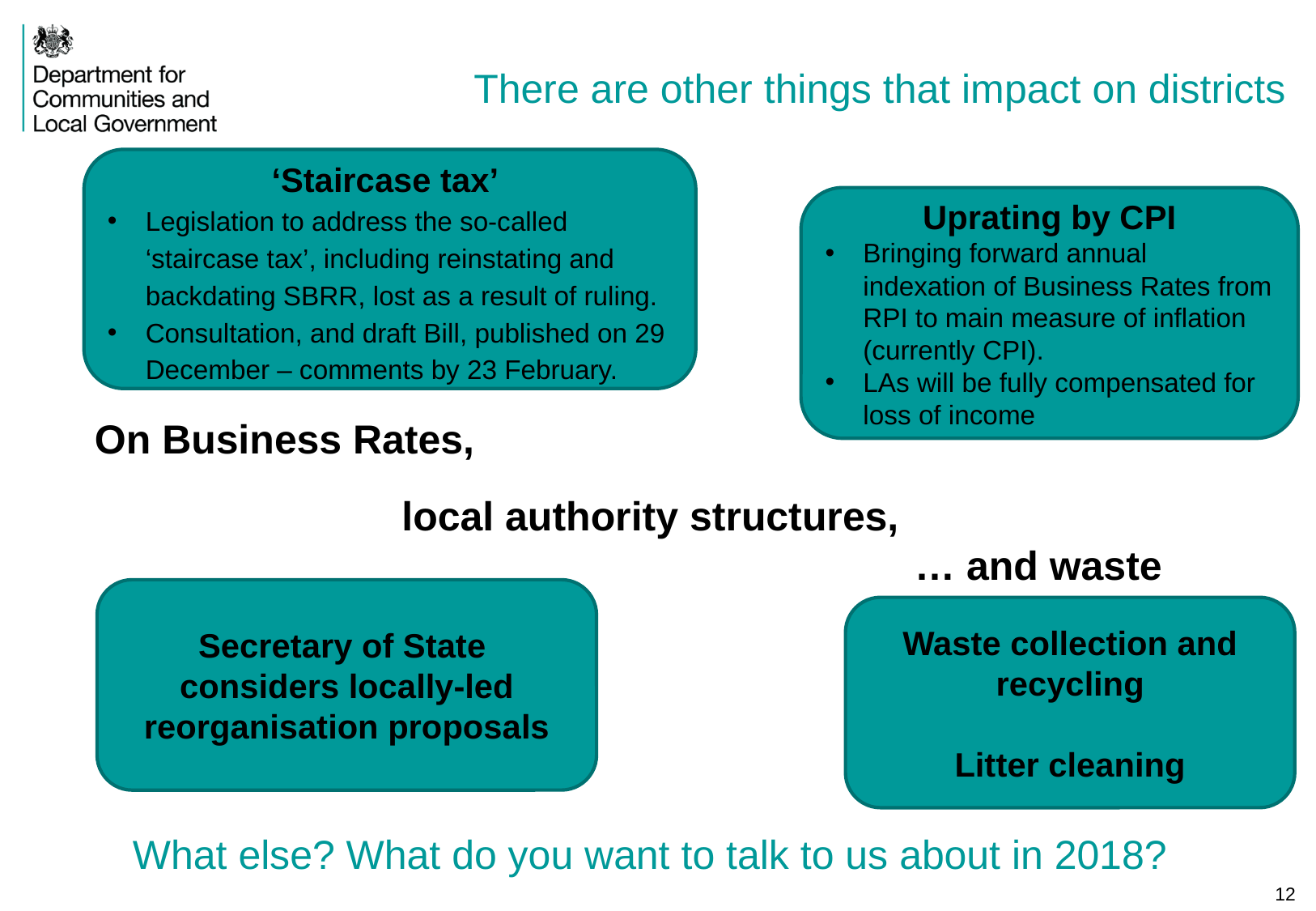

There are other things that impact on districts
‘Staircase tax’
Legislation to address the so-called ‘staircase tax’, including reinstating and backdating SBRR, lost as a result of ruling.
Consultation, and draft Bill, published on 29 December – comments by 23 February.
Uprating by CPI
Bringing forward annual indexation of Business Rates from RPI to main measure of inflation (currently CPI).
LAs will be fully compensated for loss of income
On Business Rates,
local authority structures,
… and waste
Secretary of State  considers locally-led reorganisation proposals
Waste collection and recycling

Litter cleaning
What else? What do you want to talk to us about in 2018?